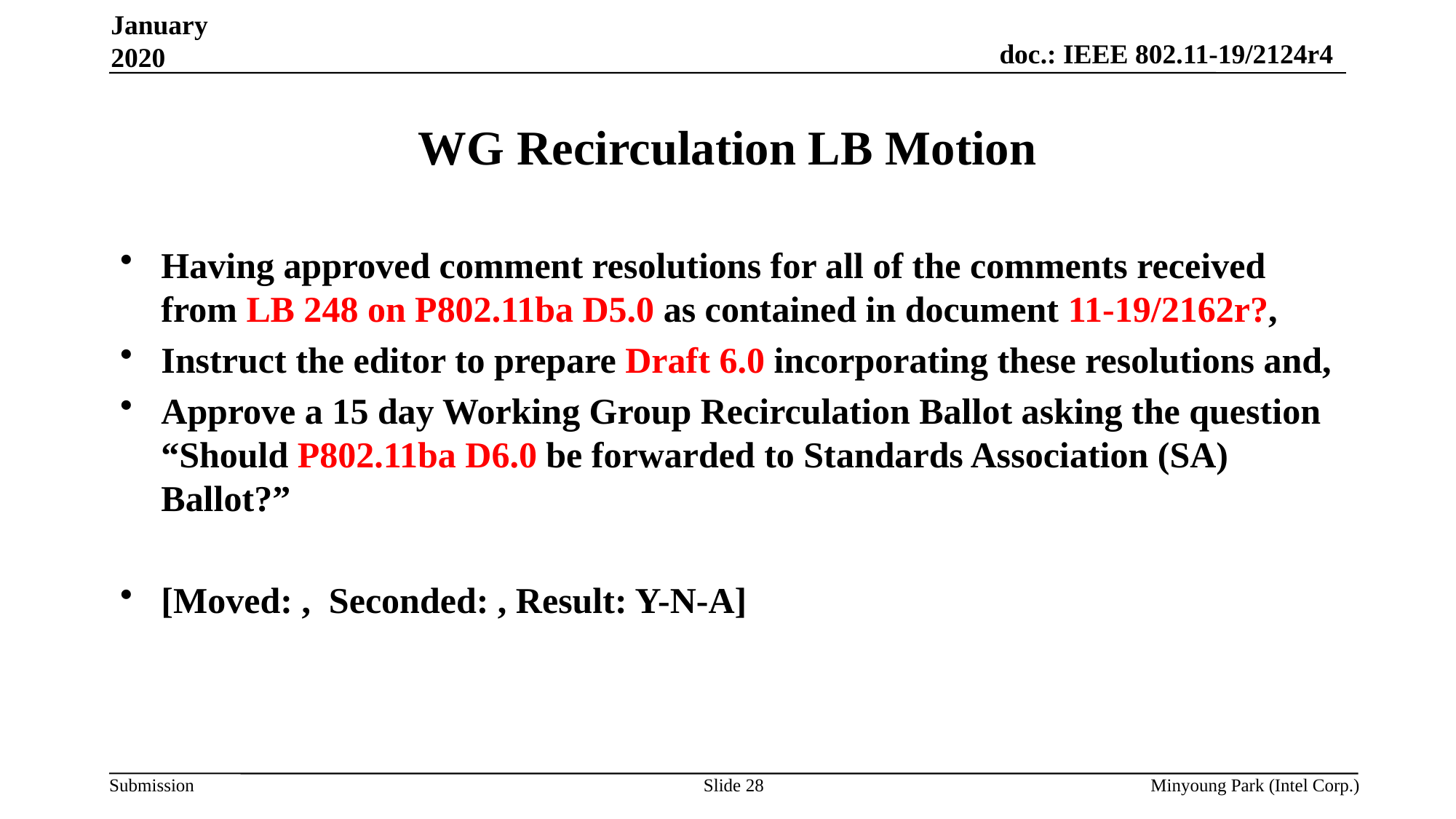

January 2020
# WG Recirculation LB Motion
Having approved comment resolutions for all of the comments received from LB 248 on P802.11ba D5.0 as contained in document 11-19/2162r?,
Instruct the editor to prepare Draft 6.0 incorporating these resolutions and,
Approve a 15 day Working Group Recirculation Ballot asking the question “Should P802.11ba D6.0 be forwarded to Standards Association (SA) Ballot?”

[Moved: ,  Seconded: , Result: Y-N-A]

Slide 28
Minyoung Park (Intel Corp.)